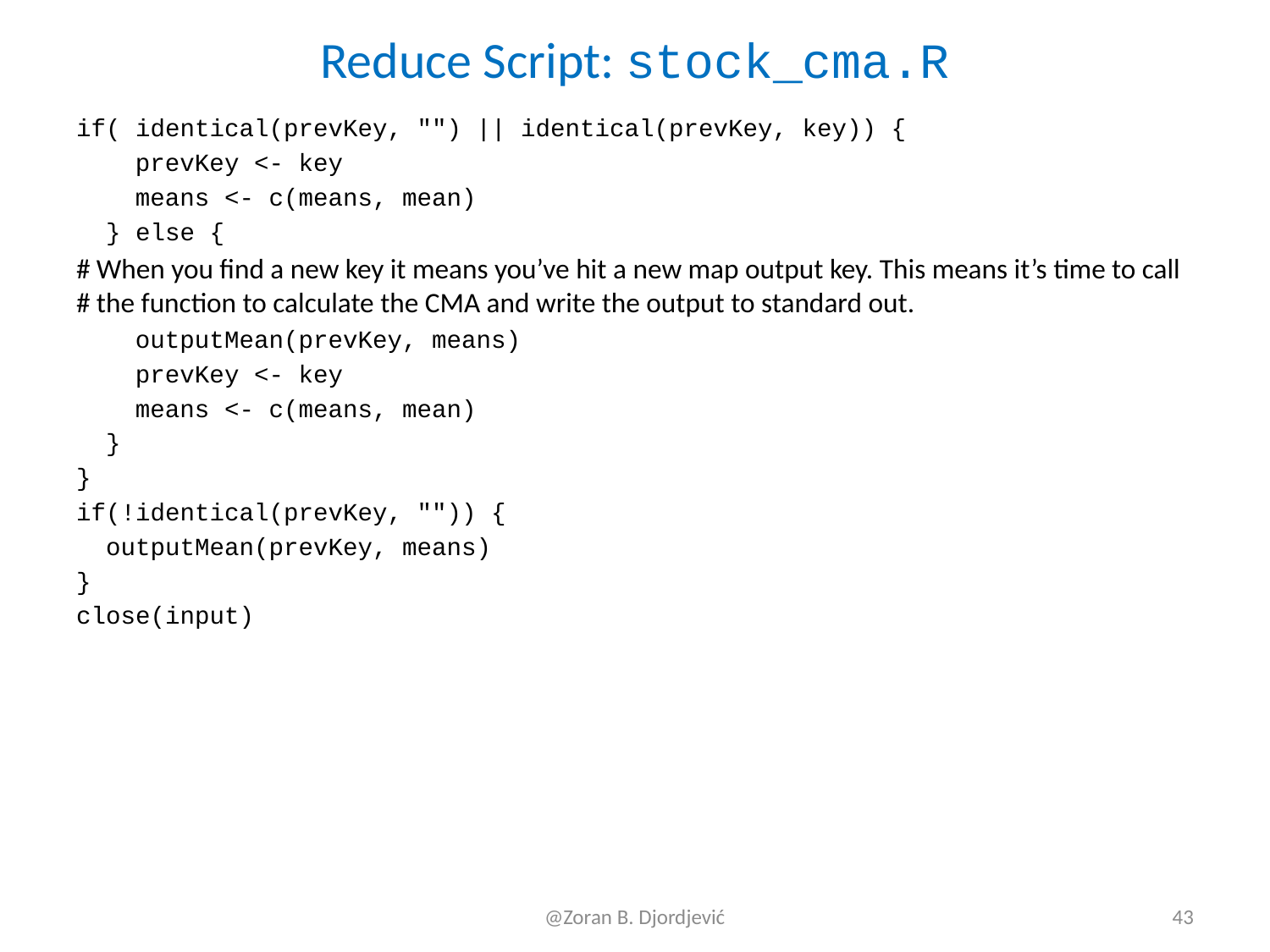

# Reduce Script: stock_cma.R
if( identical(prevKey, "") || identical(prevKey, key)) {
    prevKey <- key
    means <- c(means, mean)
  } else {
# When you find a new key it means you’ve hit a new map output key. This means it’s time to call # the function to calculate the CMA and write the output to standard out.
    outputMean(prevKey, means)
    prevKey <- key
    means <- c(means, mean)
  }
}
if(!identical(prevKey, "")) {
  outputMean(prevKey, means)
}
close(input)
@Zoran B. Djordjević
43